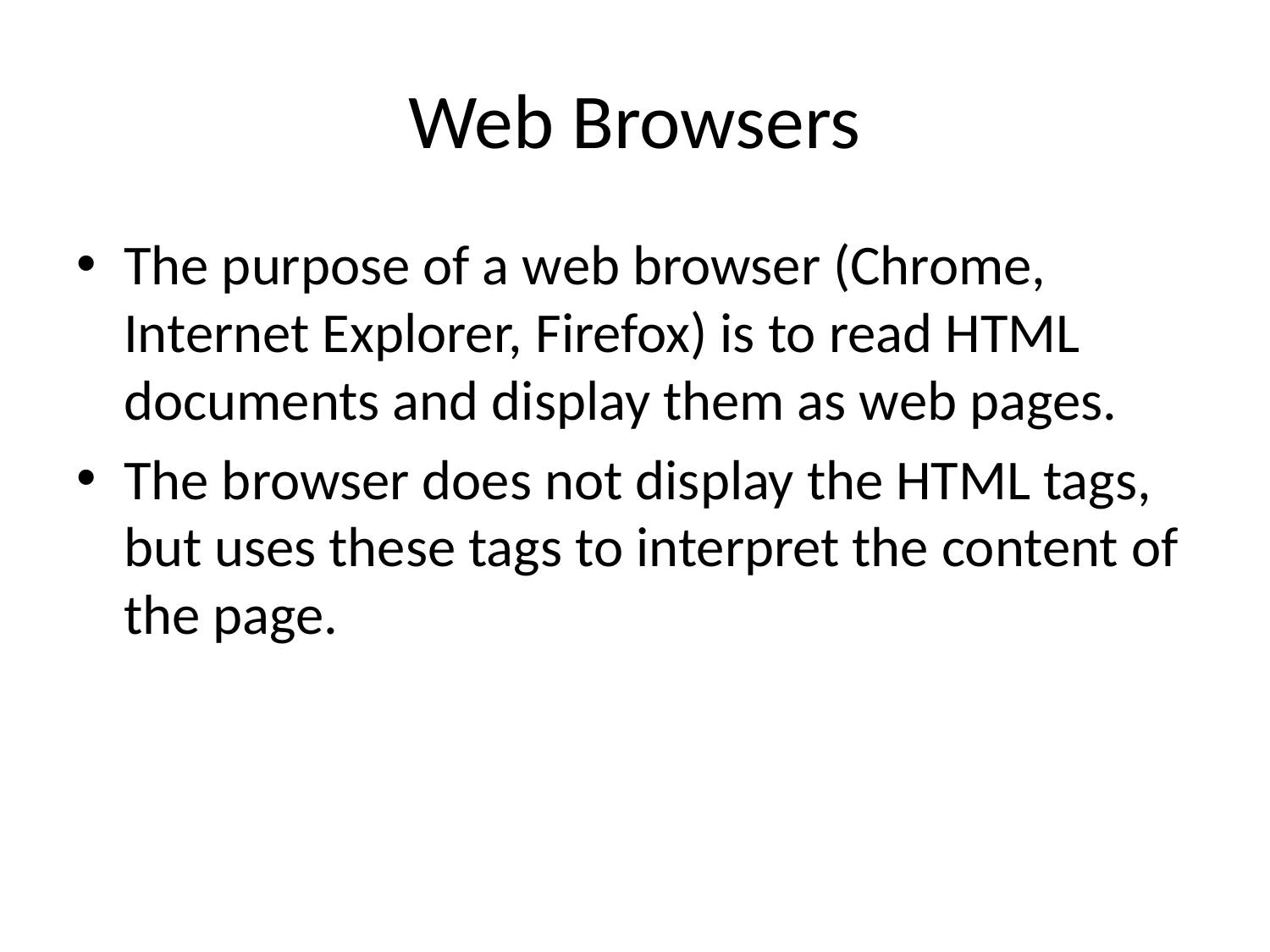

# Web Browsers
The purpose of a web browser (Chrome, Internet Explorer, Firefox) is to read HTML documents and display them as web pages.
The browser does not display the HTML tags, but uses these tags to interpret the content of the page.